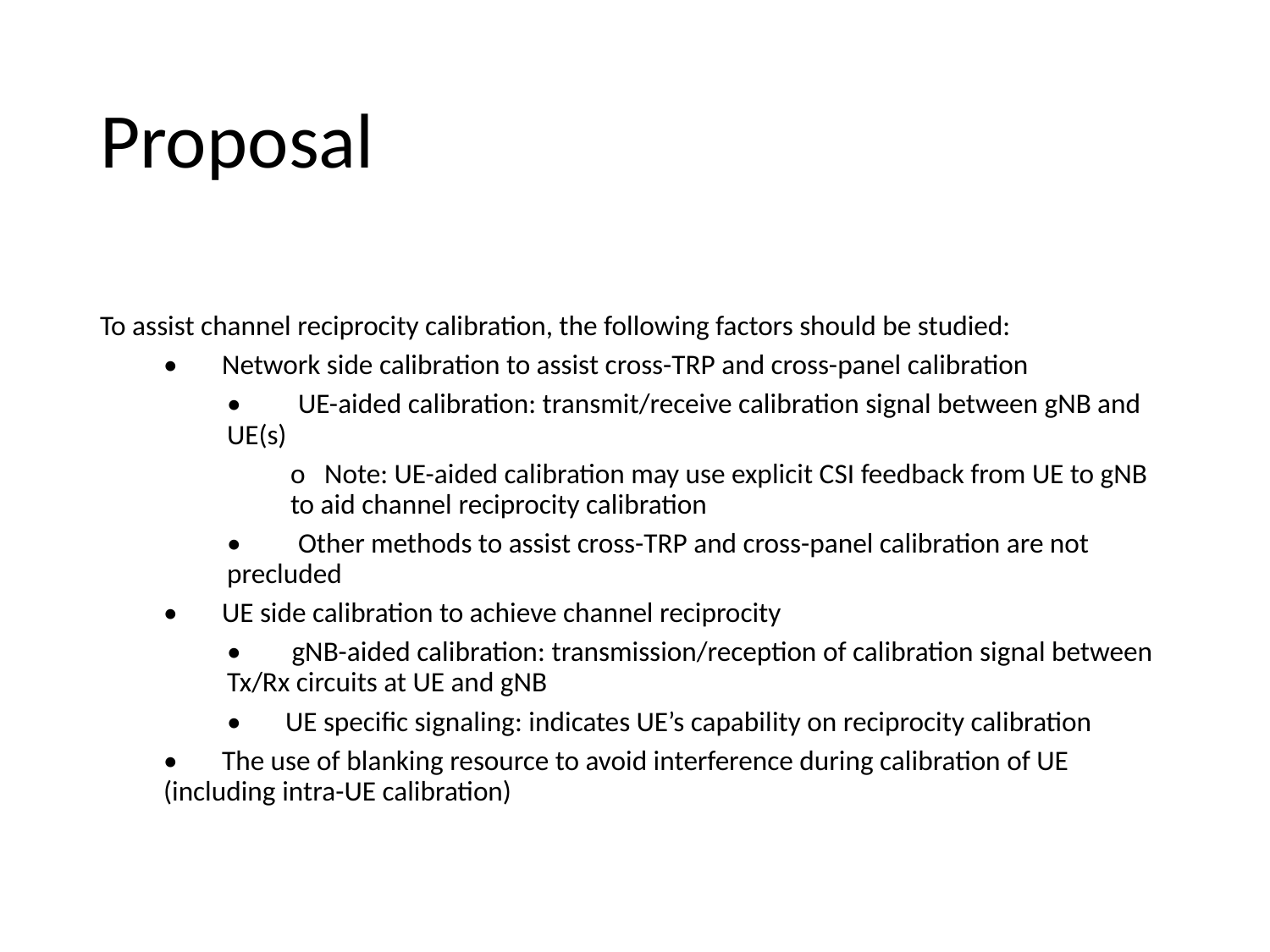

# Proposal

To assist channel reciprocity calibration, the following factors should be studied:
•       Network side calibration to assist cross-TRP and cross-panel calibration
•         UE-aided calibration: transmit/receive calibration signal between gNB and UE(s)
o   Note: UE-aided calibration may use explicit CSI feedback from UE to gNB to aid channel reciprocity calibration
•         Other methods to assist cross-TRP and cross-panel calibration are not precluded
•       UE side calibration to achieve channel reciprocity
•        gNB-aided calibration: transmission/reception of calibration signal between Tx/Rx circuits at UE and gNB
•       UE specific signaling: indicates UE’s capability on reciprocity calibration
•       The use of blanking resource to avoid interference during calibration of UE (including intra-UE calibration)